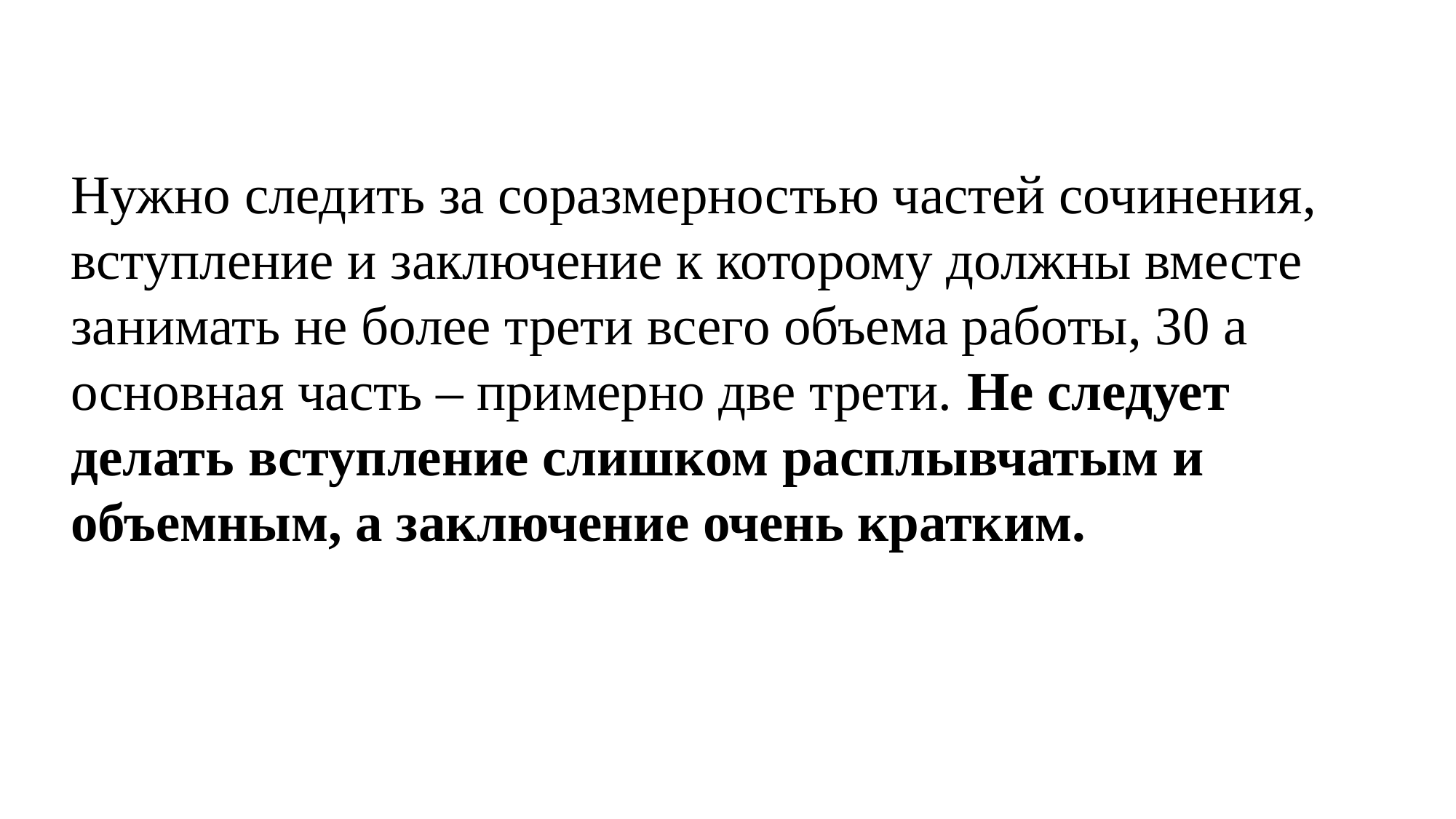

Нужно следить за соразмерностью частей сочинения, вступление и заключение к которому должны вместе занимать не более трети всего объема работы, 30 а основная часть – примерно две трети. Не следует делать вступление слишком расплывчатым и объемным, а заключение очень кратким.